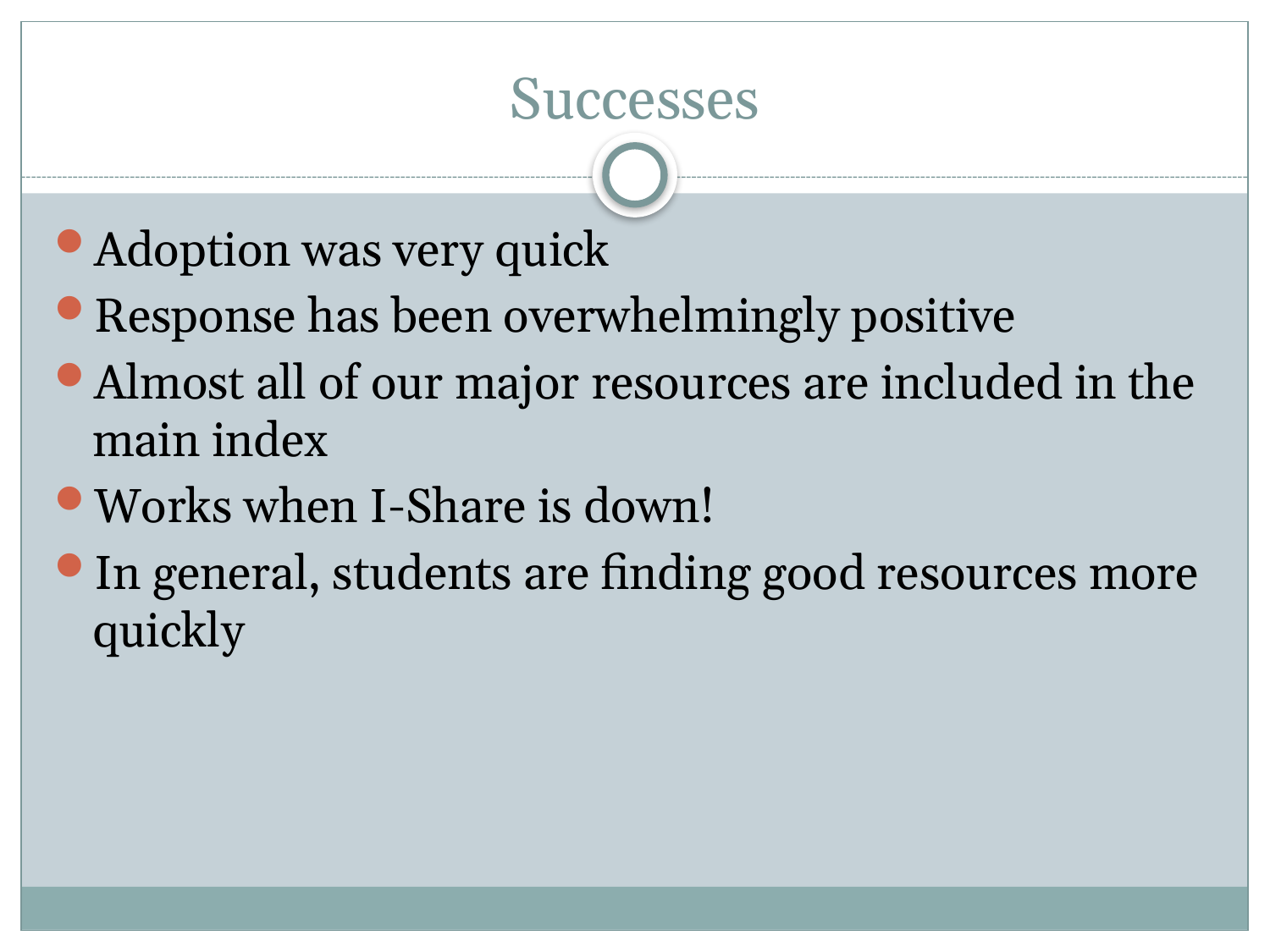

# Successes
Adoption was very quick
Response has been overwhelmingly positive
Almost all of our major resources are included in the main index
Works when I-Share is down!
In general, students are finding good resources more quickly